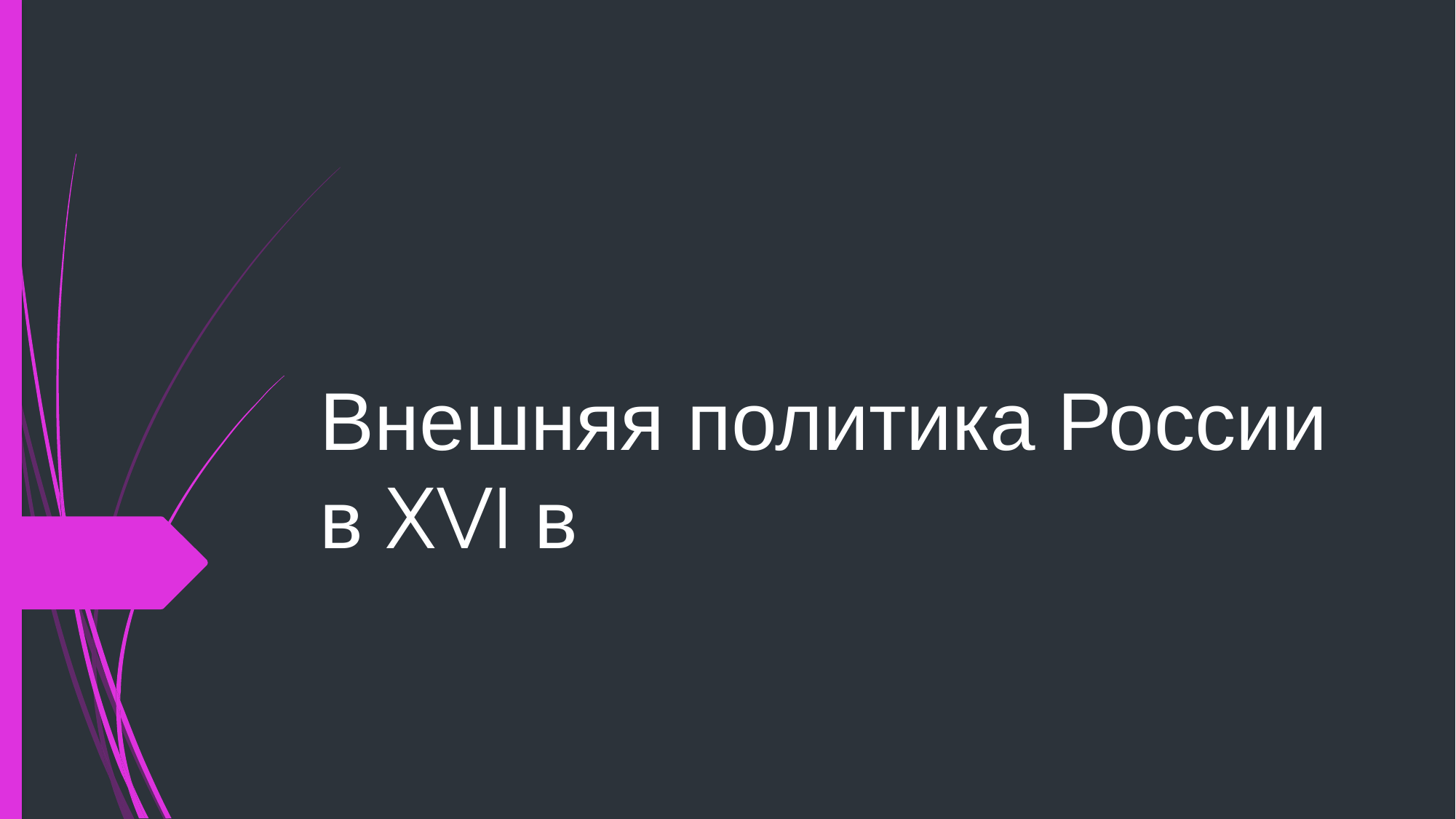

# Внешняя политика России в XVI в